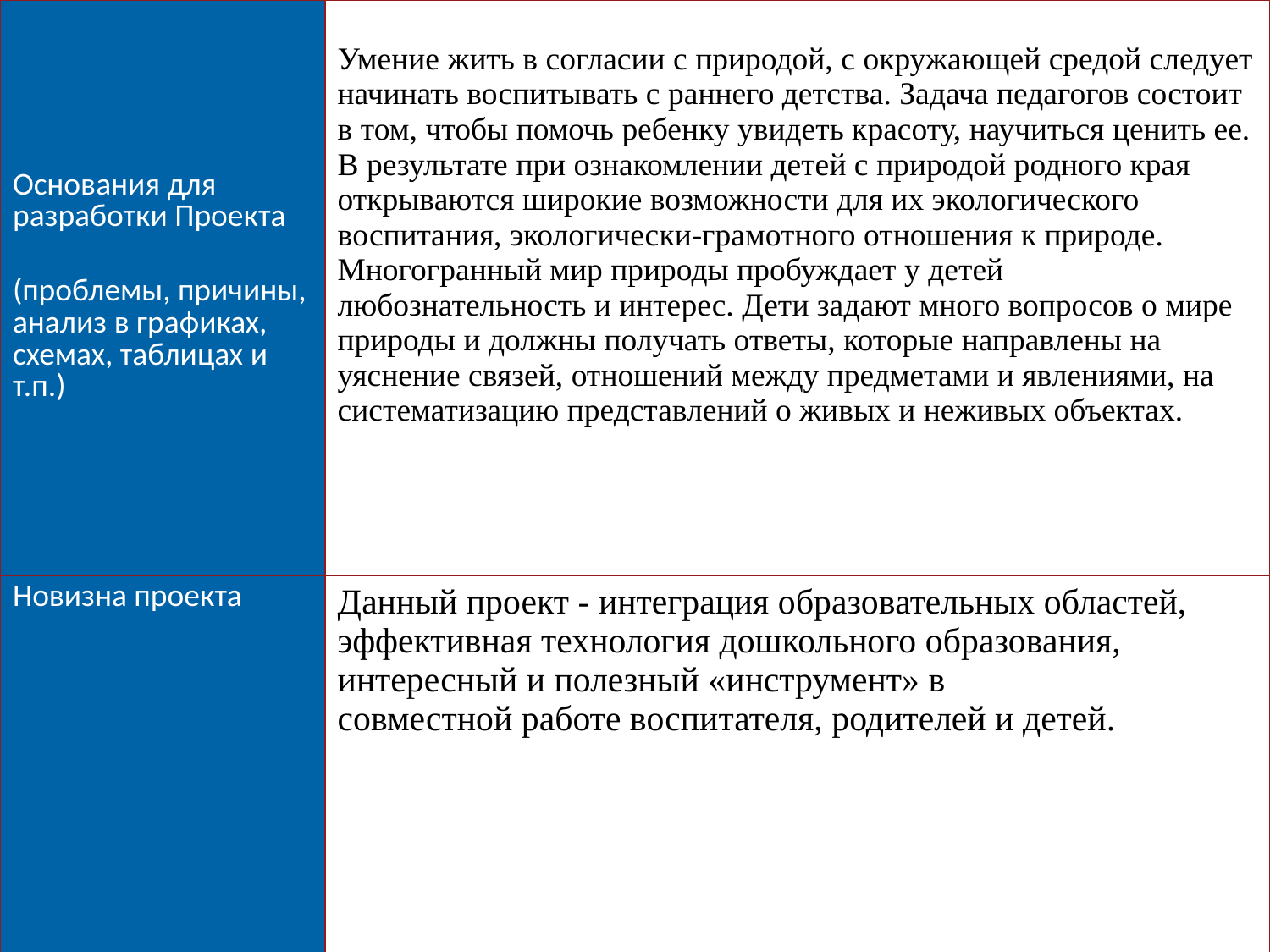

| Основания для разработки Проекта (проблемы, причины, анализ в графиках, схемах, таблицах и т.п.) | Умение жить в согласии с природой, с окружающей средой следует начинать воспитывать с раннего детства. Задача педагогов состоит в том, чтобы помочь ребенку увидеть красоту, научиться ценить ее. В результате при ознакомлении детей с природой родного края открываются широкие возможности для их экологического воспитания, экологически-грамотного отношения к природе. Многогранный мир природы пробуждает у детей любознательность и интерес. Дети задают много вопросов о мире природы и должны получать ответы, которые направлены на уяснение связей, отношений между предметами и явлениями, на систематизацию представлений о живых и неживых объектах. |
| --- | --- |
| Новизна проекта | Данный проект - интеграция образовательных областей, эффективная технология дошкольного образования, интересный и полезный «инструмент» в совместной работе воспитателя, родителей и детей. |
3